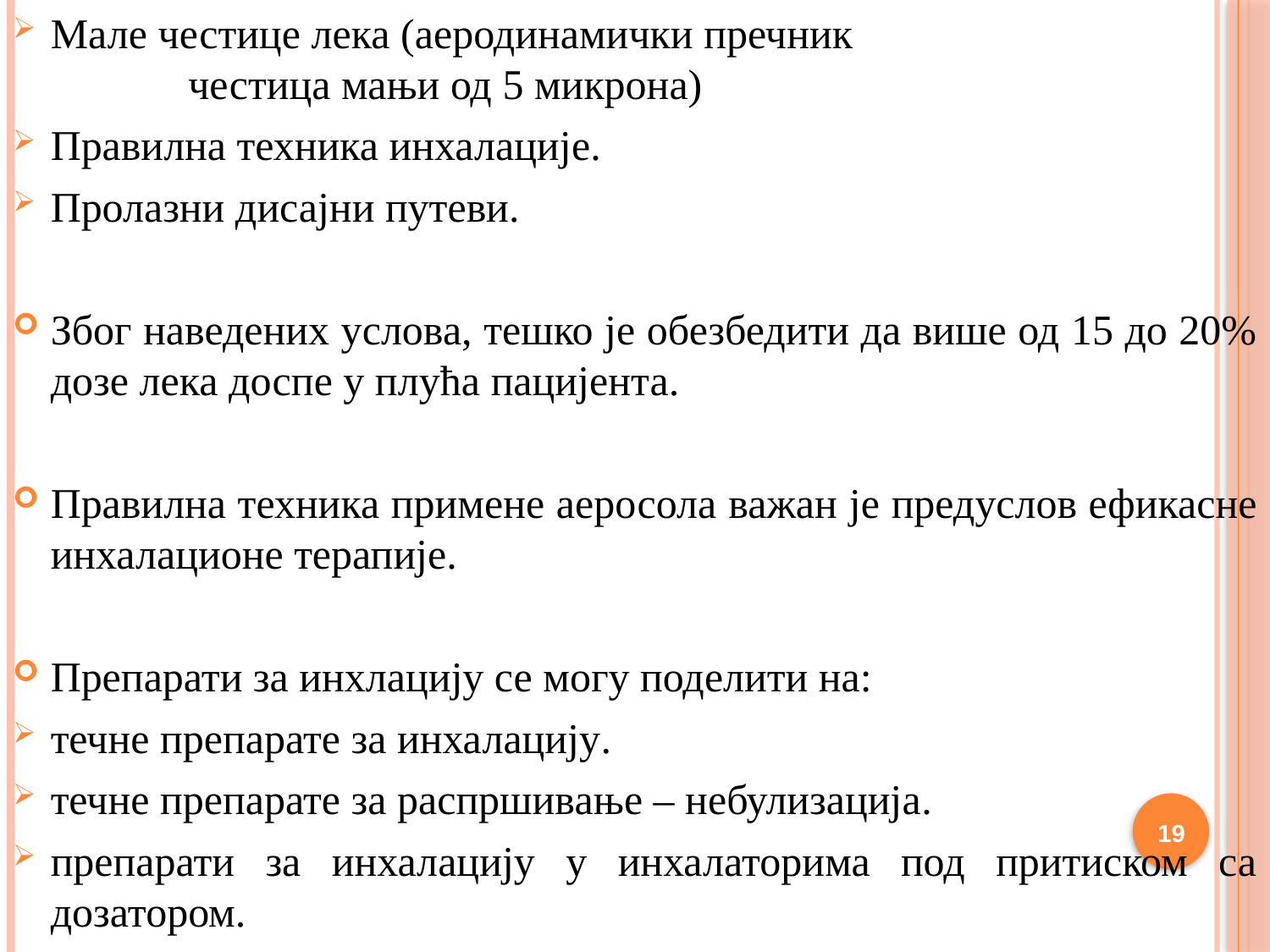

Мале честице лека (аеродинамички пречник                                                    честица мањи од 5 микрона)
Правилна техника инхалације.
Пролазни дисајни путеви.

Због наведених услова, тешко је обезбедити да више од 15 до 20% дозе лека доспе у плућа пацијента.

Правилна техника примене аеросола важан је предуслов ефикасне инхалационе терапије.

Препарати за инхлацију се могу поделити на:
течне препарате за инхалацију.
течне препарате за распршивање – небулизација.
препарати за инхалацију у инхалаторима под притиском са дозатором.
19